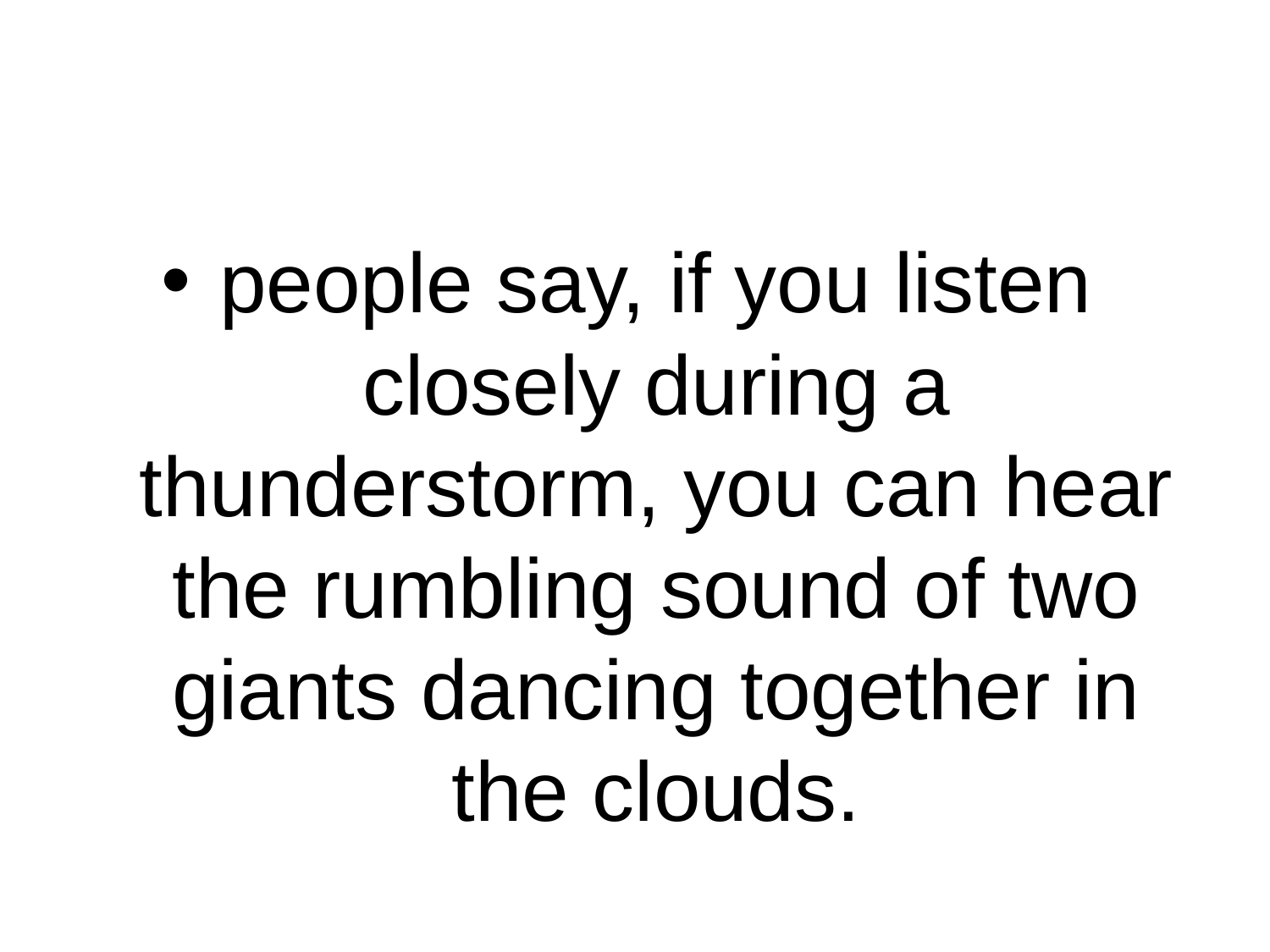

#
people say, if you listen closely during a thunderstorm, you can hear the rumbling sound of two giants dancing together in the clouds.